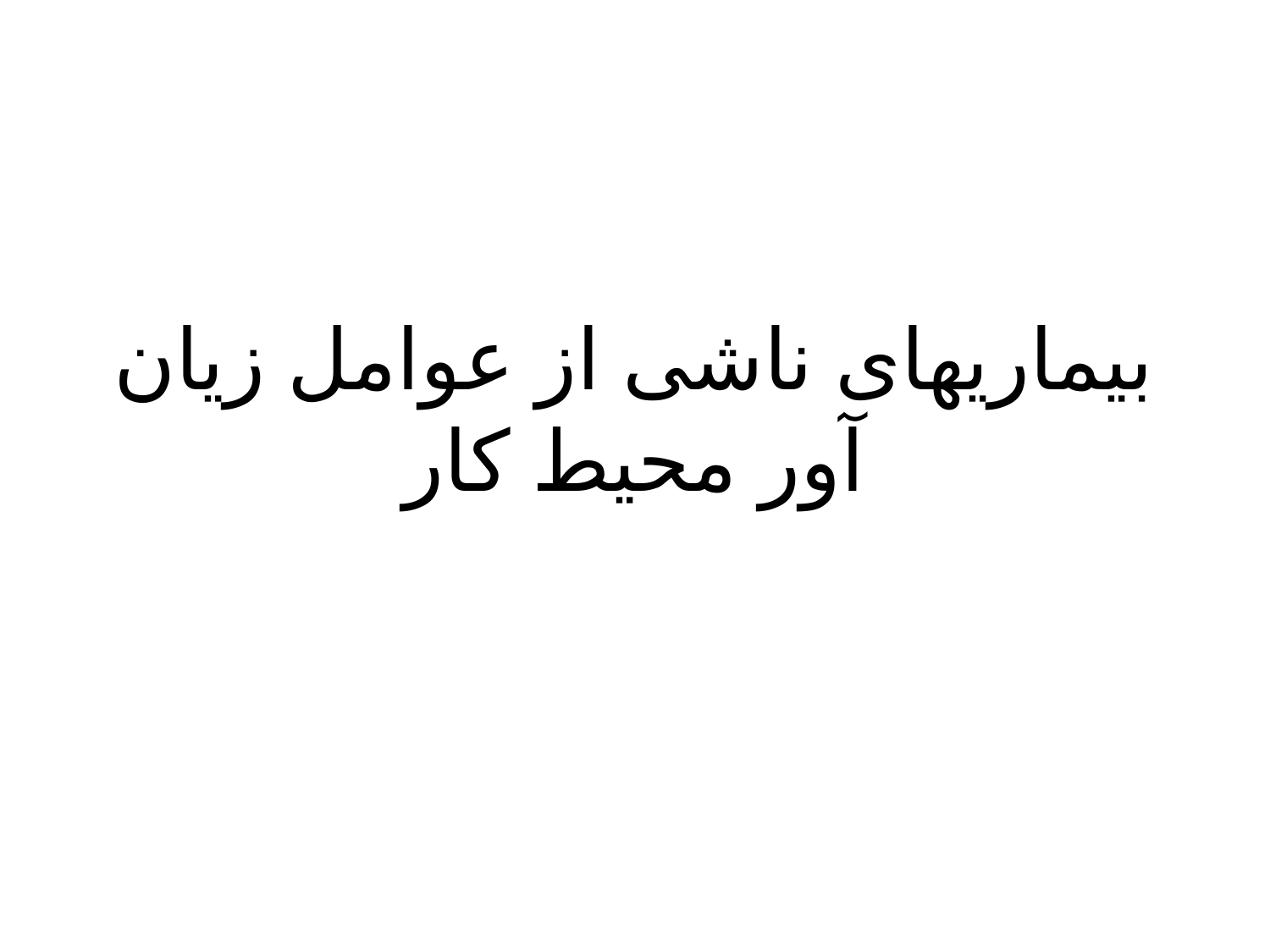

بیماریهای ناشی از عوامل زیان آور محیط کار